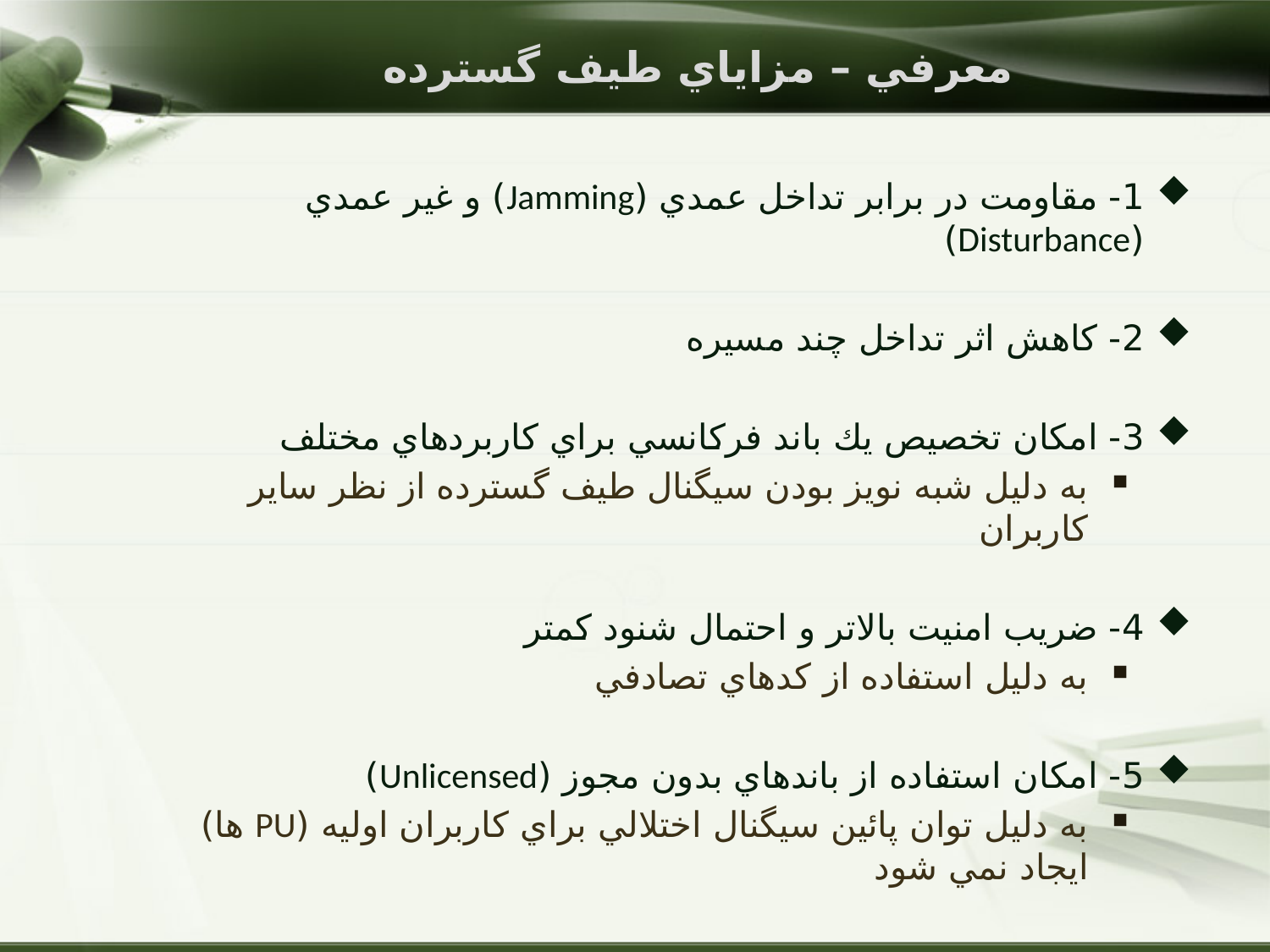

# معرفي – مزاياي طيف گسترده
1- مقاومت در برابر تداخل عمدي (Jamming) و غير عمدي (Disturbance)

2- كاهش اثر تداخل چند مسيره

3- امكان تخصيص يك باند فركانسي براي كاربردهاي مختلف
به دليل شبه نويز بودن سيگنال طيف گسترده از نظر ساير كاربران

4- ضريب امنيت بالاتر و احتمال شنود كمتر
به دليل استفاده از كدهاي تصادفي

5- امكان استفاده از باندهاي بدون مجوز (Unlicensed)
به دليل توان پائين سيگنال اختلالي براي كاربران اوليه (PU ها) ايجاد نمي شود